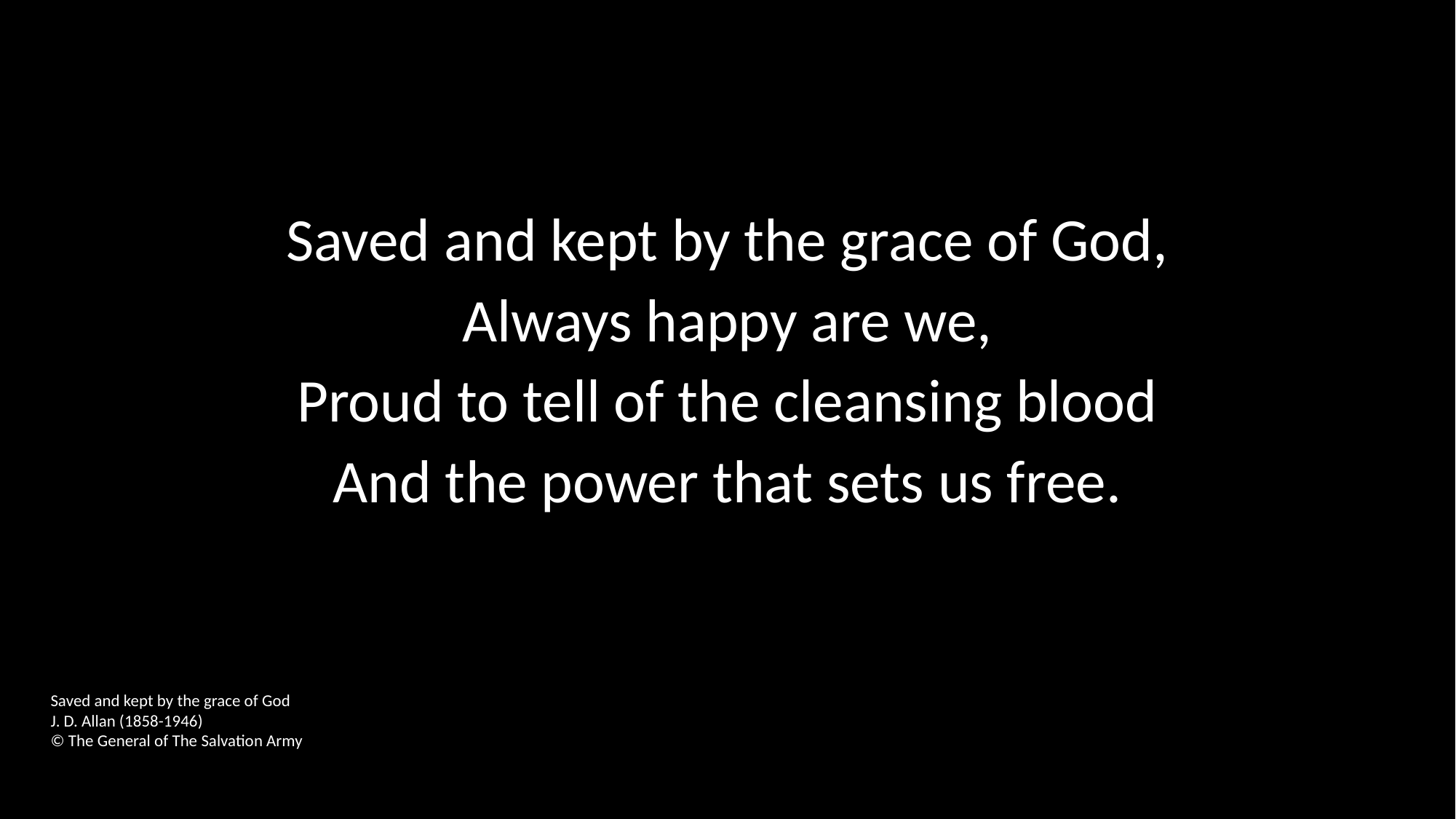

Saved and kept by the grace of God,
Always happy are we,
Proud to tell of the cleansing blood
And the power that sets us free.
Saved and kept by the grace of God
J. D. Allan (1858-1946)
© The General of The Salvation Army